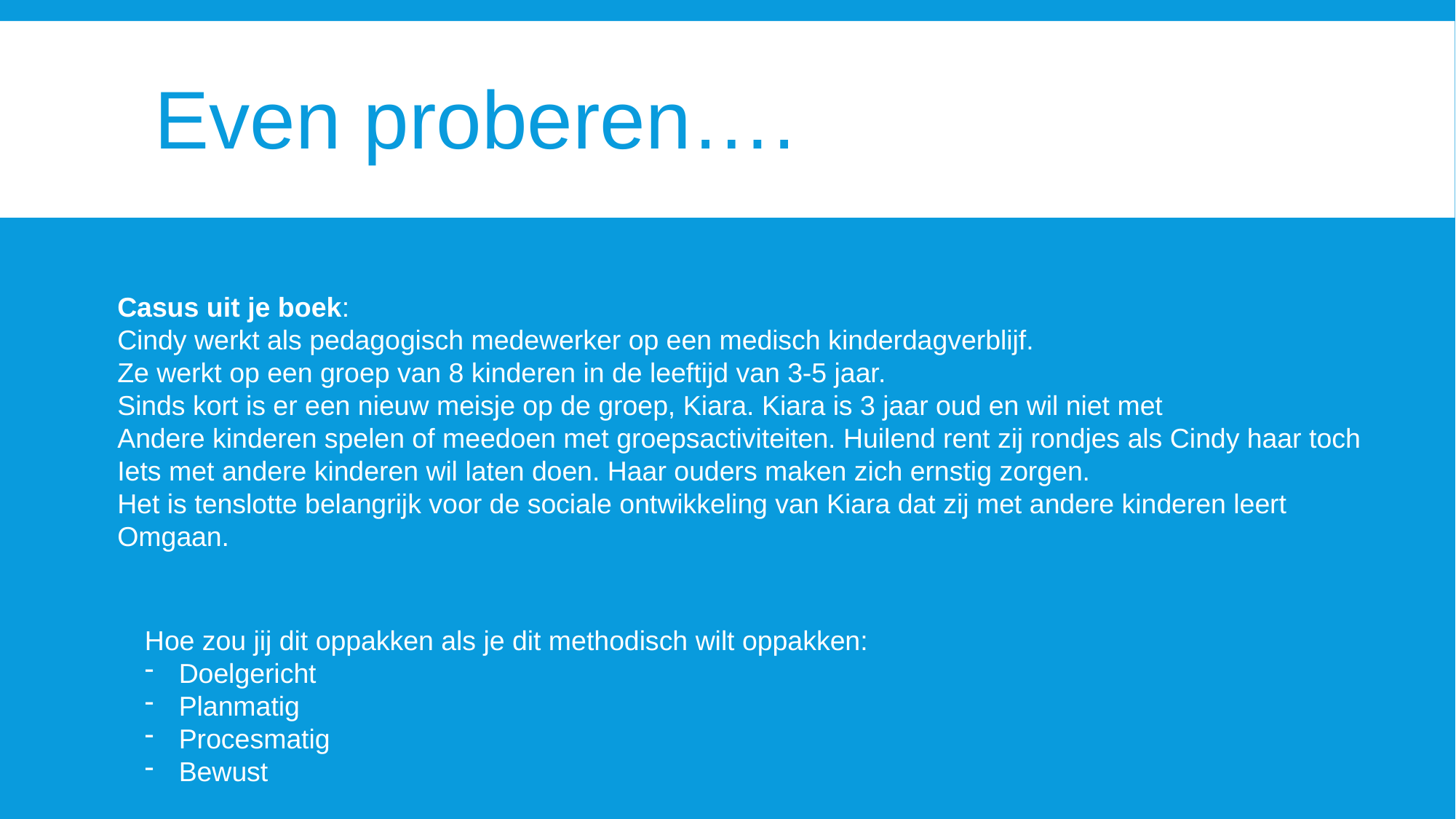

# Even proberen….
Casus uit je boek:
Cindy werkt als pedagogisch medewerker op een medisch kinderdagverblijf.
Ze werkt op een groep van 8 kinderen in de leeftijd van 3-5 jaar.
Sinds kort is er een nieuw meisje op de groep, Kiara. Kiara is 3 jaar oud en wil niet met
Andere kinderen spelen of meedoen met groepsactiviteiten. Huilend rent zij rondjes als Cindy haar toch
Iets met andere kinderen wil laten doen. Haar ouders maken zich ernstig zorgen.
Het is tenslotte belangrijk voor de sociale ontwikkeling van Kiara dat zij met andere kinderen leert
Omgaan.
Hoe zou jij dit oppakken als je dit methodisch wilt oppakken:
Doelgericht
Planmatig
Procesmatig
Bewust